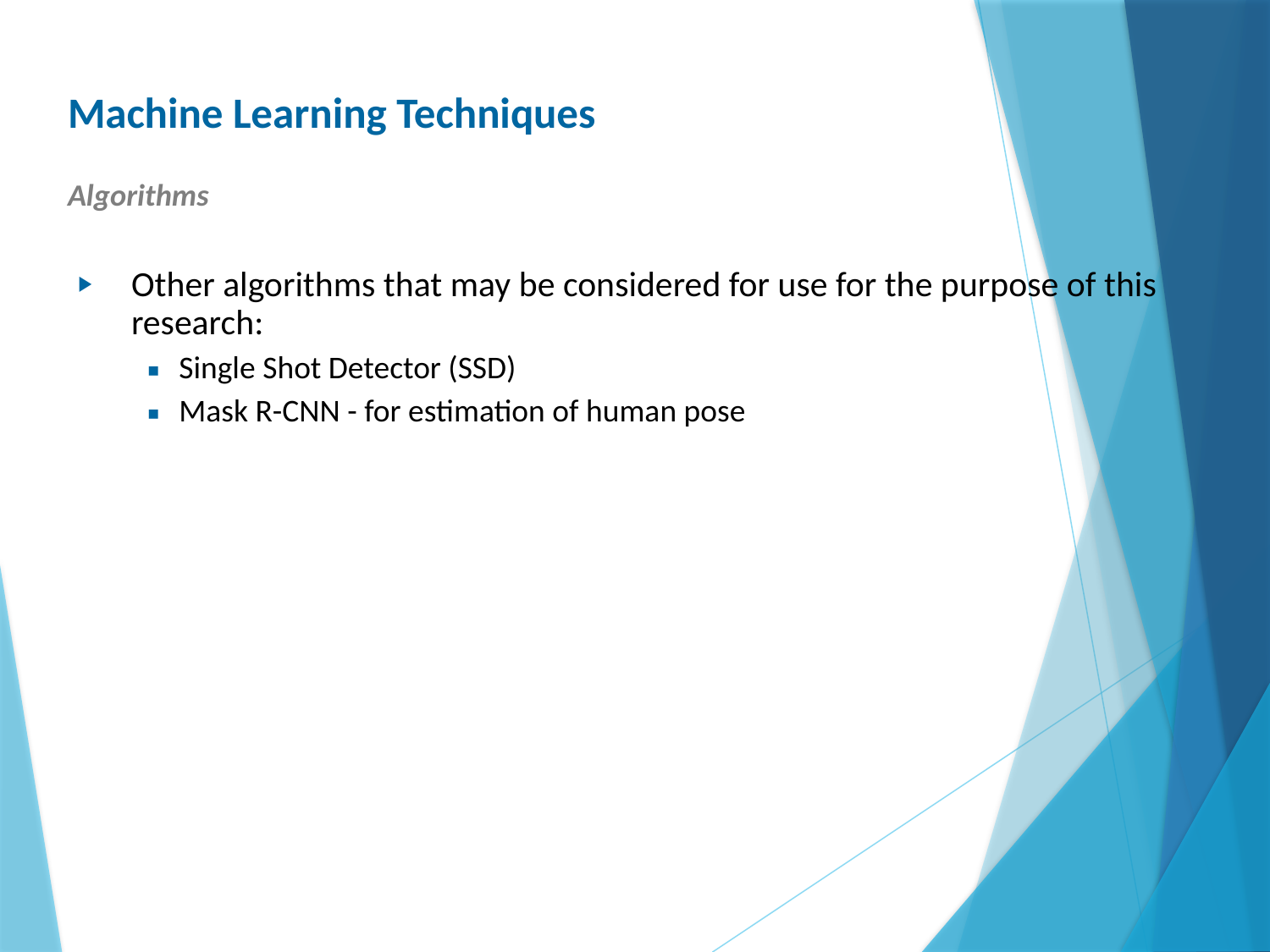

# Machine Learning Techniques
Algorithms
Other algorithms that may be considered for use for the purpose of this research:
Single Shot Detector (SSD)
Mask R-CNN - for estimation of human pose